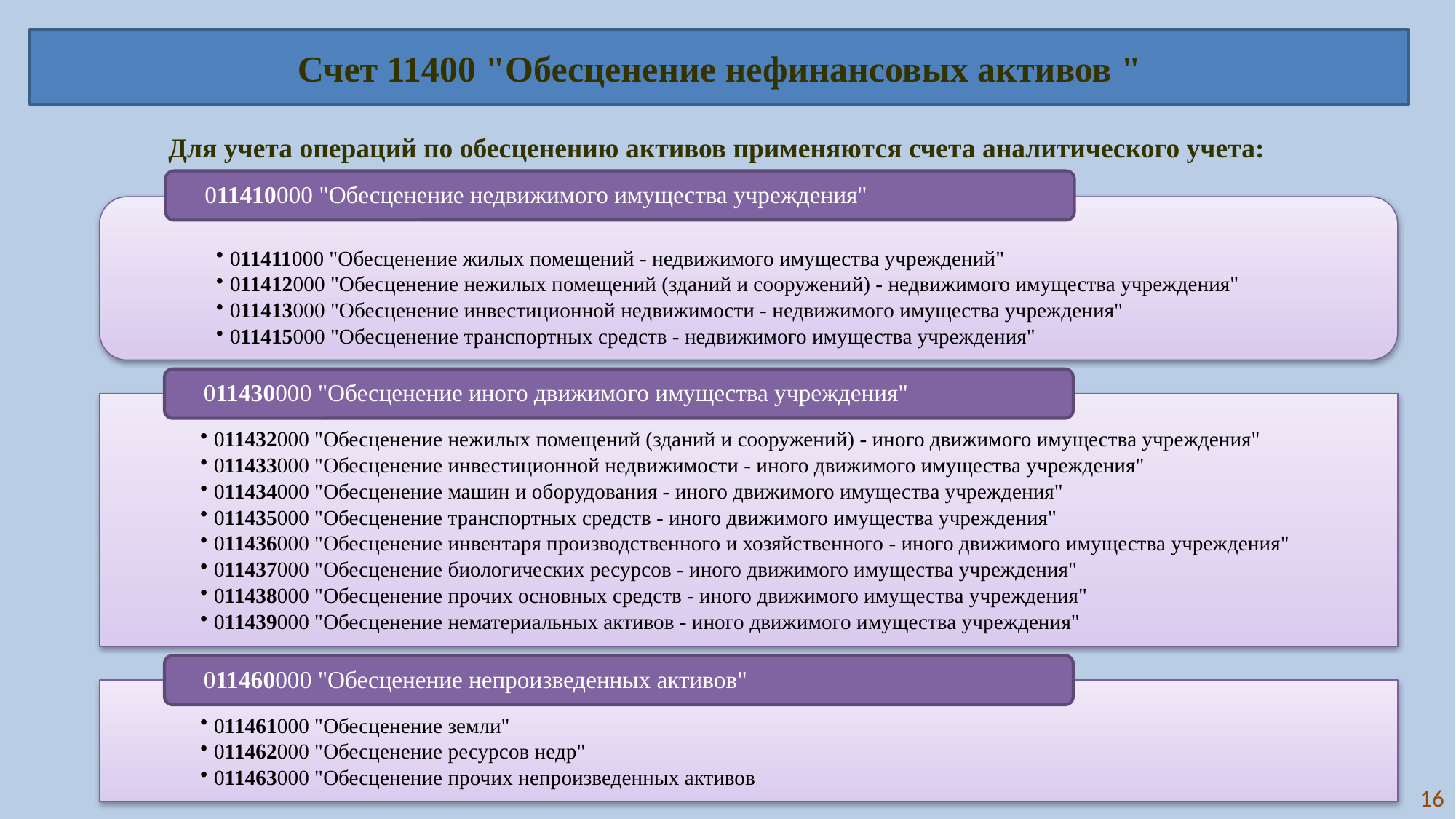

Счет 11400 "Обесценение нефинансовых активов "
Для учета операций по обесценению активов применяются счета аналитического учета:
011411000 "Обесценение жилых помещений - недвижимого имущества учреждений"
011412000 "Обесценение нежилых помещений (зданий и сооружений) - недвижимого имущества учреждения"
011413000 "Обесценение инвестиционной недвижимости - недвижимого имущества учреждения"
011415000 "Обесценение транспортных средств - недвижимого имущества учреждения"
011410000 "Обесценение недвижимого имущества учреждения"
011432000 "Обесценение нежилых помещений (зданий и сооружений) - иного движимого имущества учреждения"
011433000 "Обесценение инвестиционной недвижимости - иного движимого имущества учреждения"
011434000 "Обесценение машин и оборудования - иного движимого имущества учреждения"
011435000 "Обесценение транспортных средств - иного движимого имущества учреждения"
011436000 "Обесценение инвентаря производственного и хозяйственного - иного движимого имущества учреждения"
011437000 "Обесценение биологических ресурсов - иного движимого имущества учреждения"
011438000 "Обесценение прочих основных средств - иного движимого имущества учреждения"
011439000 "Обесценение нематериальных активов - иного движимого имущества учреждения"
011430000 "Обесценение иного движимого имущества учреждения"
011461000 "Обесценение земли"
011462000 "Обесценение ресурсов недр"
011463000 "Обесценение прочих непроизведенных активов
011460000 "Обесценение непроизведенных активов"
16